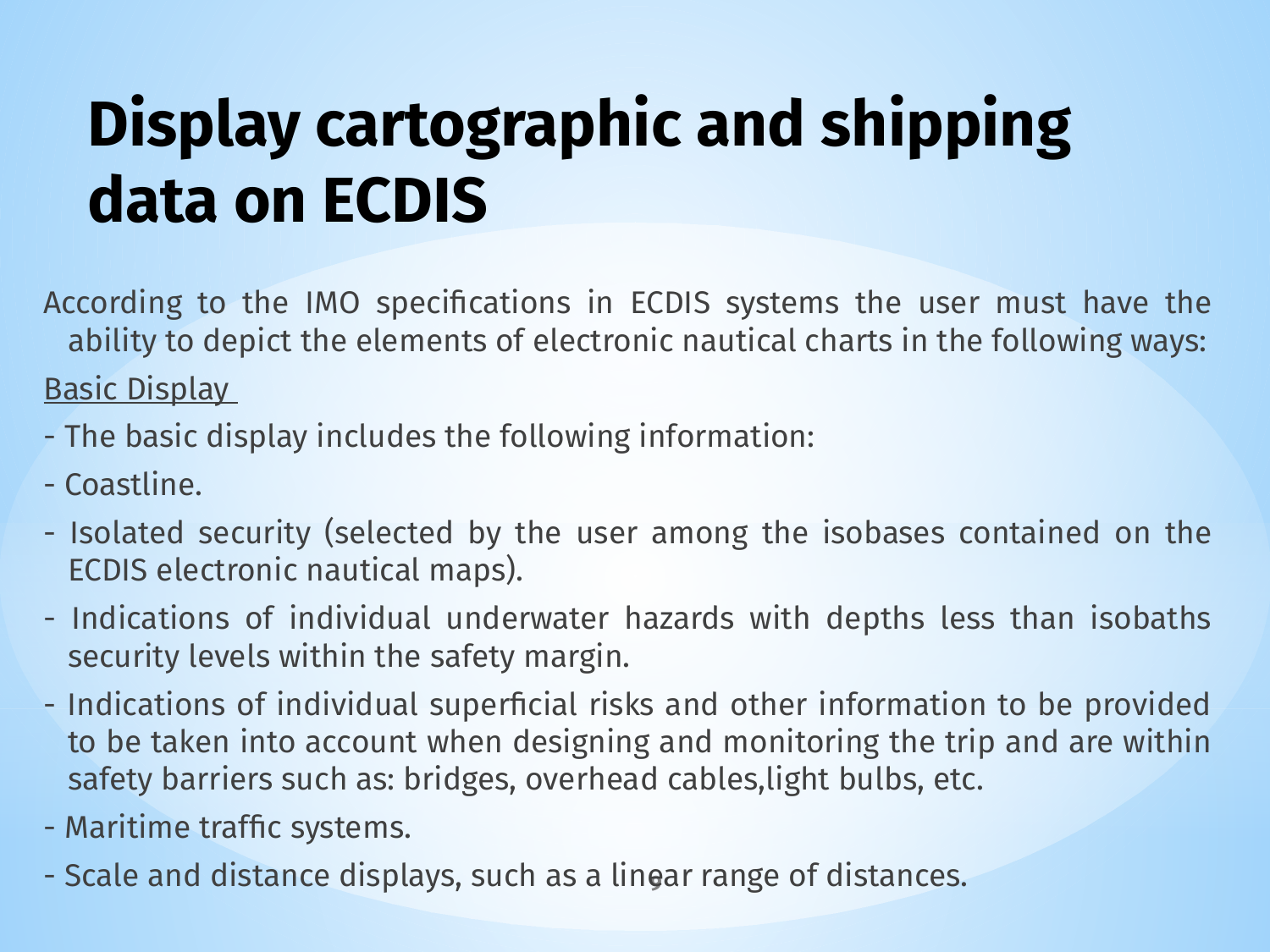

# Display cartographic and shipping data on ECDIS
According to the IMO specifications in ECDIS systems the user must have the ability to depict the elements of electronic nautical charts in the following ways:
Basic Display
- The basic display includes the following information:
- Coastline.
- Isolated security (selected by the user among the isobases contained on the ECDIS electronic nautical maps).
- Indications of individual underwater hazards with depths less than isobaths security levels within the safety margin.
- Indications of individual superficial risks and other information to be provided to be taken into account when designing and monitoring the trip and are within safety barriers such as: bridges, overhead cables,light bulbs, etc.
- Maritime traffic systems.
- Scale and distance displays, such as a linear range of distances.

9